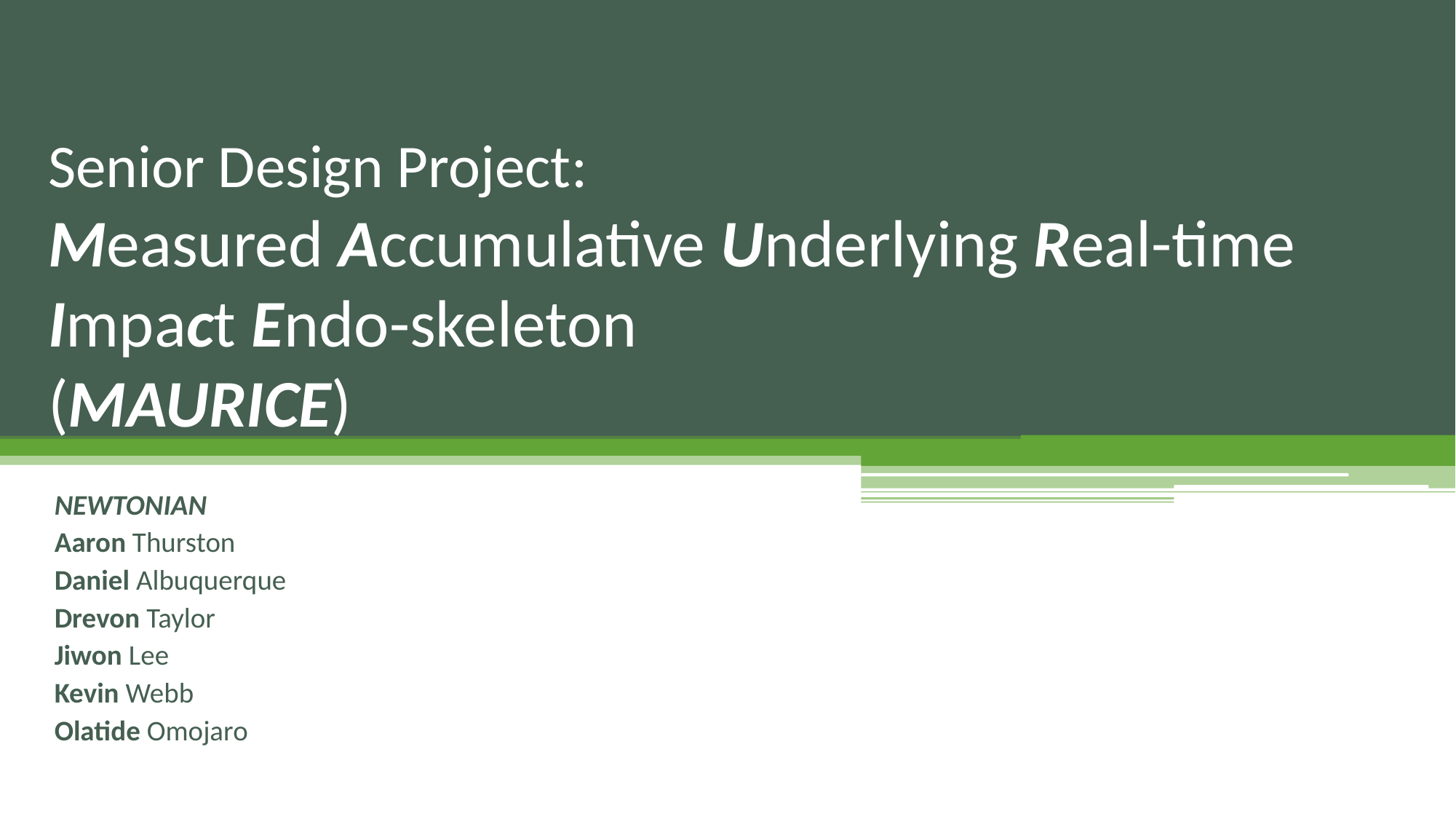

# Senior Design Project: Measured Accumulative Underlying Real-time Impact Endo-skeleton (MAURICE)
NEWTONIAN
Aaron Thurston
Daniel Albuquerque
Drevon Taylor
Jiwon Lee
Kevin Webb
Olatide Omojaro